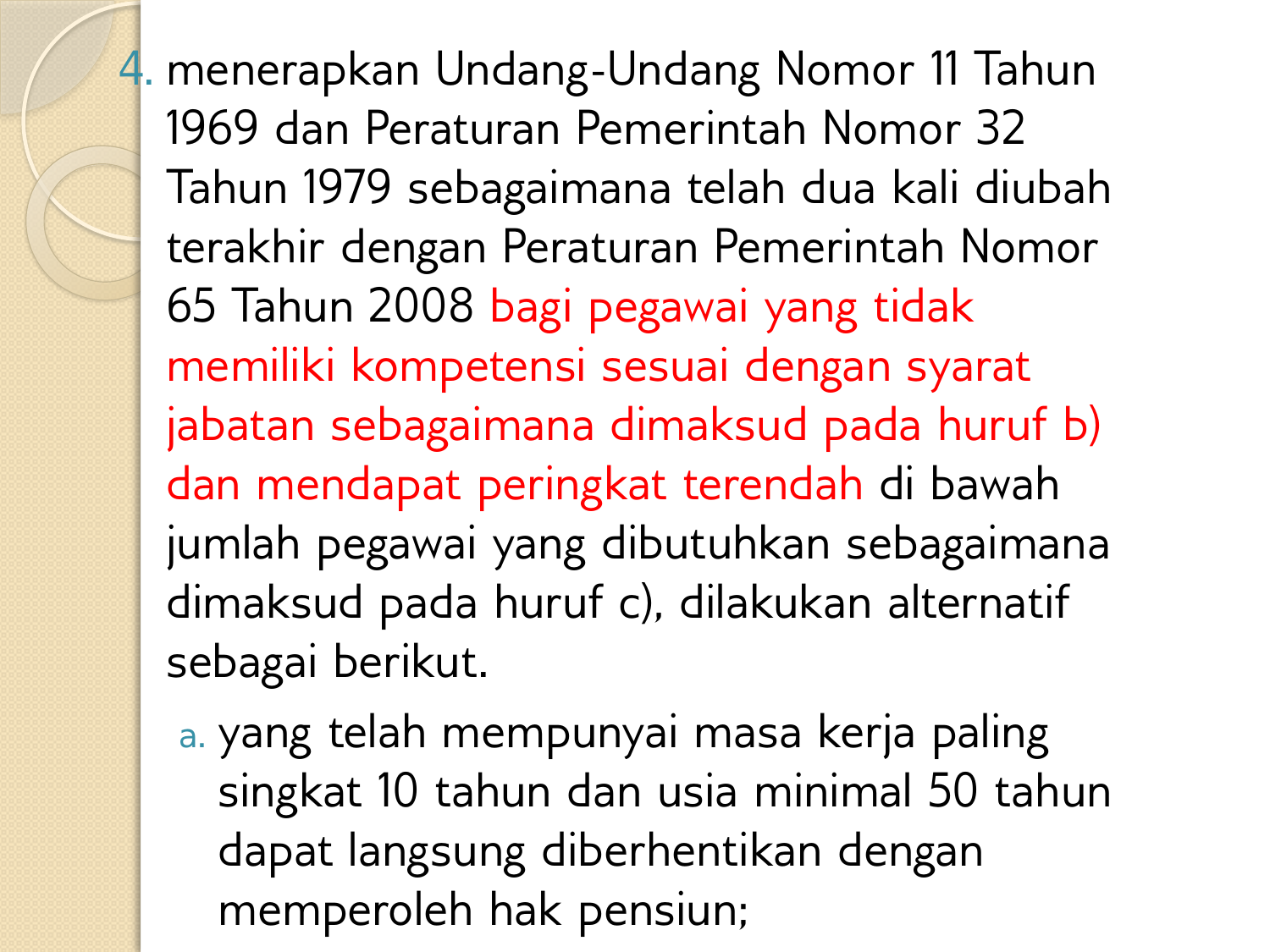

menerapkan Undang-Undang Nomor 11 Tahun 1969 dan Peraturan Pemerintah Nomor 32 Tahun 1979 sebagaimana telah dua kali diubah terakhir dengan Peraturan Pemerintah Nomor 65 Tahun 2008 bagi pegawai yang tidak memiliki kompetensi sesuai dengan syarat jabatan sebagaimana dimaksud pada huruf b) dan mendapat peringkat terendah di bawah jumlah pegawai yang dibutuhkan sebagaimana dimaksud pada huruf c), dilakukan alternatif sebagai berikut.
yang telah mempunyai masa kerja paling singkat 10 tahun dan usia minimal 50 tahun dapat langsung diberhentikan dengan memperoleh hak pensiun;